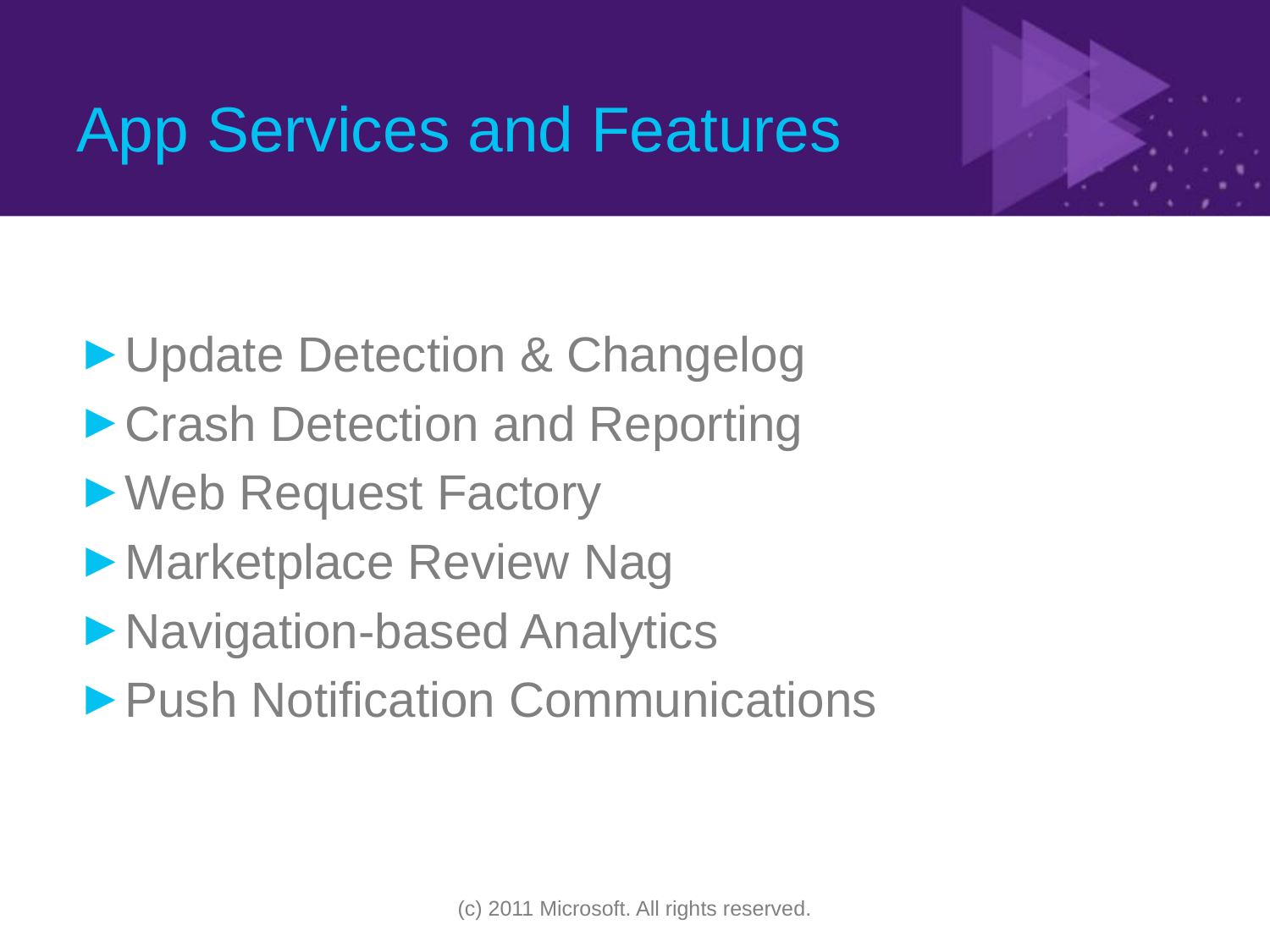

# App Services and Features
Update Detection & Changelog
Crash Detection and Reporting
Web Request Factory
Marketplace Review Nag
Navigation-based Analytics
Push Notification Communications
(c) 2011 Microsoft. All rights reserved.